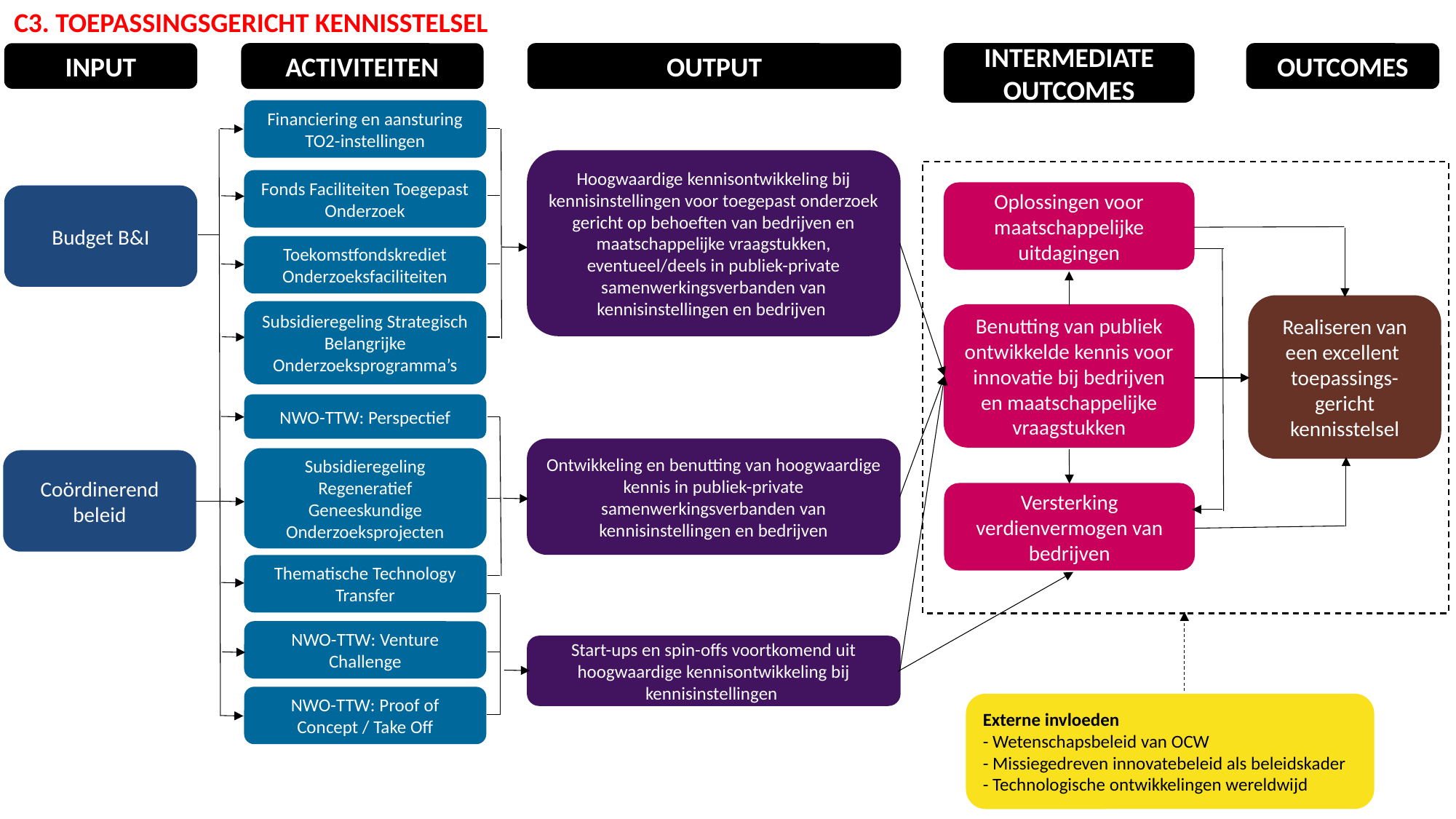

C3. TOEPASSINGSGERICHT KENNISSTELSEL
INTERMEDIATE OUTCOMES
INPUT
ACTIVITEITEN
OUTPUT
OUTCOMES
Financiering en aansturing TO2-instellingen
Hoogwaardige kennisontwikkeling bij kennisinstellingen voor toegepast onderzoek gericht op behoeften van bedrijven en maatschappelijke vraagstukken, eventueel/deels in publiek-private samenwerkingsverbanden van kennisinstellingen en bedrijven

Fonds Faciliteiten Toegepast Onderzoek
Oplossingen voor maatschappelijke uitdagingen
Budget B&I
Toekomstfondskrediet Onderzoeksfaciliteiten
Realiseren van een excellent  toepassings-gericht kennisstelsel
Subsidieregeling Strategisch Belangrijke Onderzoeksprogramma’s
Benutting van publiek ontwikkelde kennis voor innovatie bij bedrijven en maatschappelijke vraagstukken
NWO-TTW: Perspectief
Ontwikkeling en benutting van hoogwaardige kennis in publiek-private samenwerkingsverbanden van kennisinstellingen en bedrijven
Subsidieregeling Regeneratief Geneeskundige Onderzoeksprojecten
Coördinerend beleid
Versterking verdienvermogen van bedrijven
Thematische Technology Transfer
NWO-TTW: Venture Challenge
Start-ups en spin-offs voortkomend uit hoogwaardige kennisontwikkeling bij kennisinstellingen
NWO-TTW: Proof of Concept / Take Off
Externe invloeden
- Wetenschapsbeleid van OCW
- Missiegedreven innovatebeleid als beleidskader
- Technologische ontwikkelingen wereldwijd